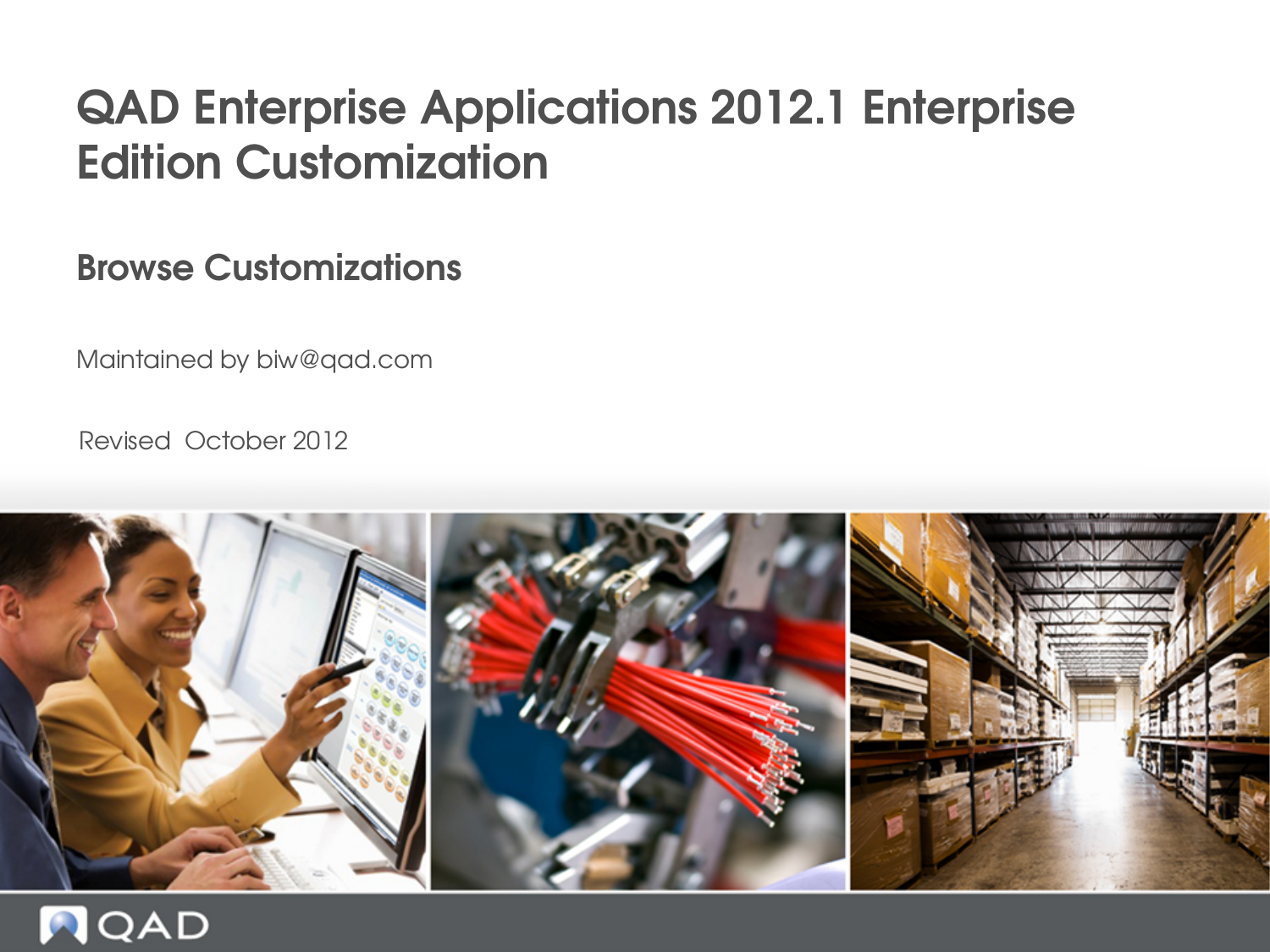

# QAD Enterprise Applications 2012.1 Enterprise Edition Customization
Browse Customizations

Maintained by biw@qad.com

Revised  October 2012